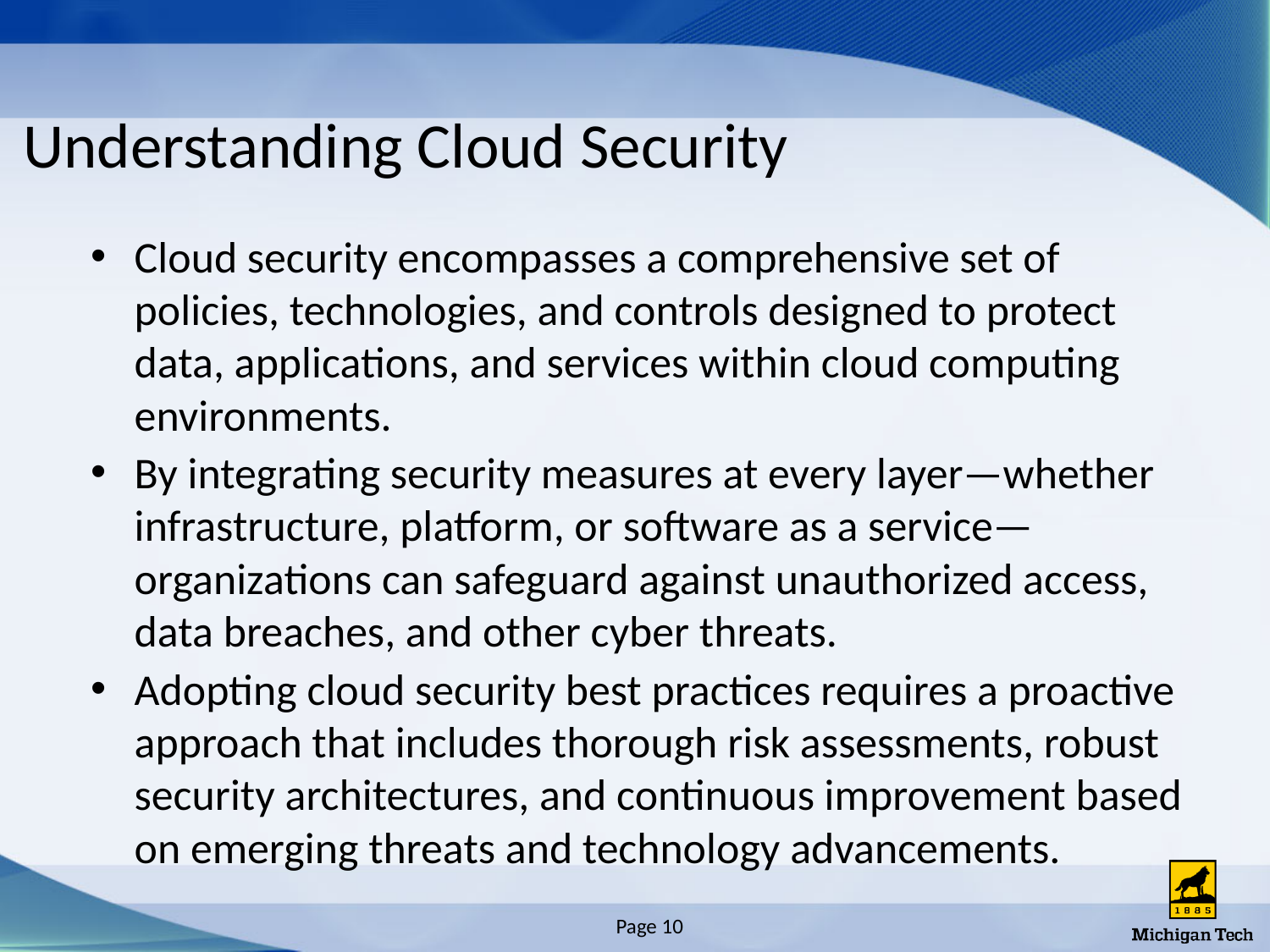

# Understanding Cloud Security
Cloud security encompasses a comprehensive set of policies, technologies, and controls designed to protect data, applications, and services within cloud computing environments.
By integrating security measures at every layer—whether infrastructure, platform, or software as a service—organizations can safeguard against unauthorized access, data breaches, and other cyber threats.
Adopting cloud security best practices requires a proactive approach that includes thorough risk assessments, robust security architectures, and continuous improvement based on emerging threats and technology advancements.